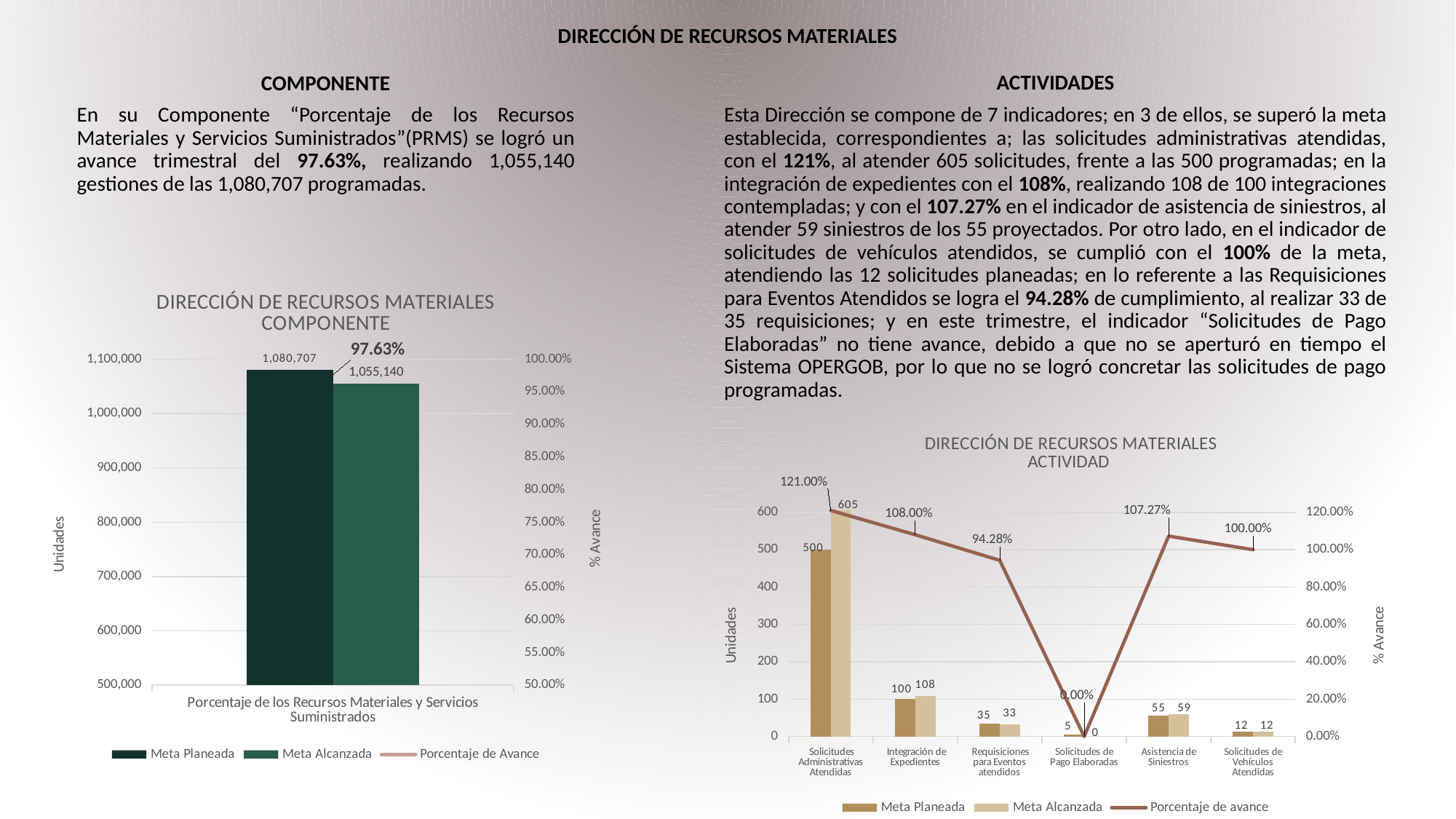

DIRECCIÓN DE RECURSOS MATERIALES

COMPONENTE
En su Componente “Porcentaje de los Recursos Materiales y Servicios Suministrados”(PRMS) se logró un avance trimestral del 97.63%, realizando 1,055,140 gestiones de las 1,080,707 programadas.

ACTIVIDADES
Esta Dirección se compone de 7 indicadores; en 3 de ellos, se superó la meta establecida, correspondientes a; las solicitudes administrativas atendidas, con el 121%, al atender 605 solicitudes, frente a las 500 programadas; en la integración de expedientes con el 108%, realizando 108 de 100 integraciones contempladas; y con el 107.27% en el indicador de asistencia de siniestros, al atender 59 siniestros de los 55 proyectados. Por otro lado, en el indicador de solicitudes de vehículos atendidos, se cumplió con el 100% de la meta, atendiendo las 12 solicitudes planeadas; en lo referente a las Requisiciones para Eventos Atendidos se logra el 94.28% de cumplimiento, al realizar 33 de 35 requisiciones; y en este trimestre, el indicador “Solicitudes de Pago Elaboradas” no tiene avance, debido a que no se aperturó en tiempo el Sistema OPERGOB, por lo que no se logró concretar las solicitudes de pago programadas.

### Chart: DIRECCIÓN DE RECURSOS MATERIALES
COMPONENTE

| Category | Meta Planeada | Meta Alcanzada |  |
|---|---|---|---|
| Porcentaje de los Recursos Materiales y Servicios Suministrados | 1080707.0 | 1055140.0 | 0.9763423388578033 |

### Chart: DIRECCIÓN DE RECURSOS MATERIALES
ACTIVIDAD

| Category | Meta Planeada | Meta Alcanzada |  |
|---|---|---|---|
|  Solicitudes Administrativas Atendidas | 500.0 | 605.0 | 1.21 |
|  Integración de Expedientes | 100.0 | 108.0 | 1.08 |
|  Requisiciones para Eventos atendidos | 35.0 | 33.0 | 0.9428571428571428 |
| Solicitudes de Pago Elaboradas | 5.0 | 0.0 | 0.0 |
| Asistencia de Siniestros | 55.0 | 59.0 | 1.0727272727272728 |
| Solicitudes de Vehículos Atendidas | 12.0 | 12.0 | 1.0 |